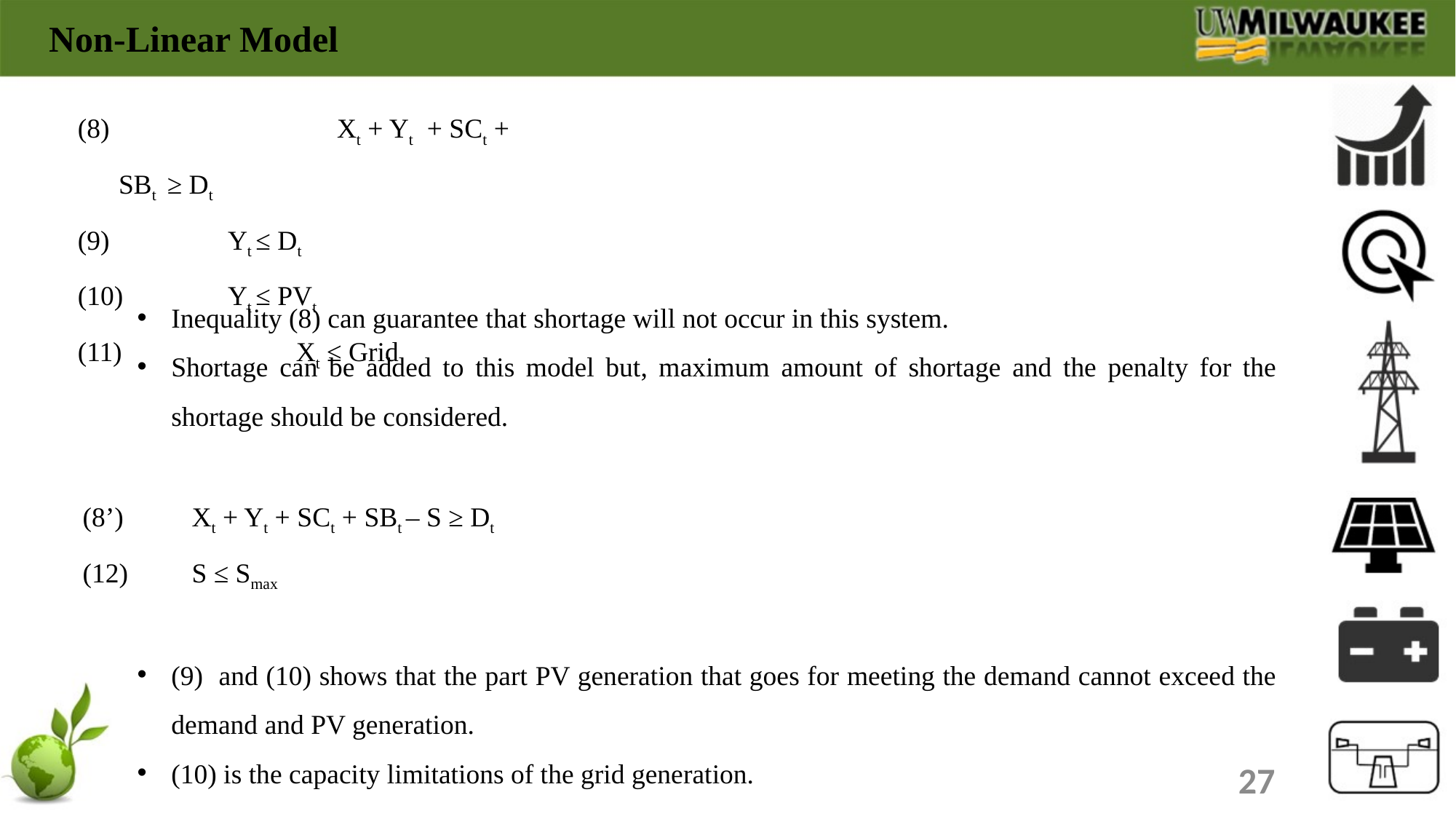

Non-Linear Model
 		Xt + Yt  + SCt + SBt  ≥ Dt
  	Yt ≤ Dt
      	Yt ≤ PVt
(11) 		Xt ≤ Grid

Inequality (8) can guarantee that shortage will not occur in this system.
Shortage can be added to this model but, maximum amount of shortage and the penalty for the shortage should be considered.

(8’) 	Xt + Yt + SCt + SBt – S ≥ Dt
(12)	S ≤ Smax

(9)  and (10) shows that the part PV generation that goes for meeting the demand cannot exceed the demand and PV generation.
(10) is the capacity limitations of the grid generation.

27